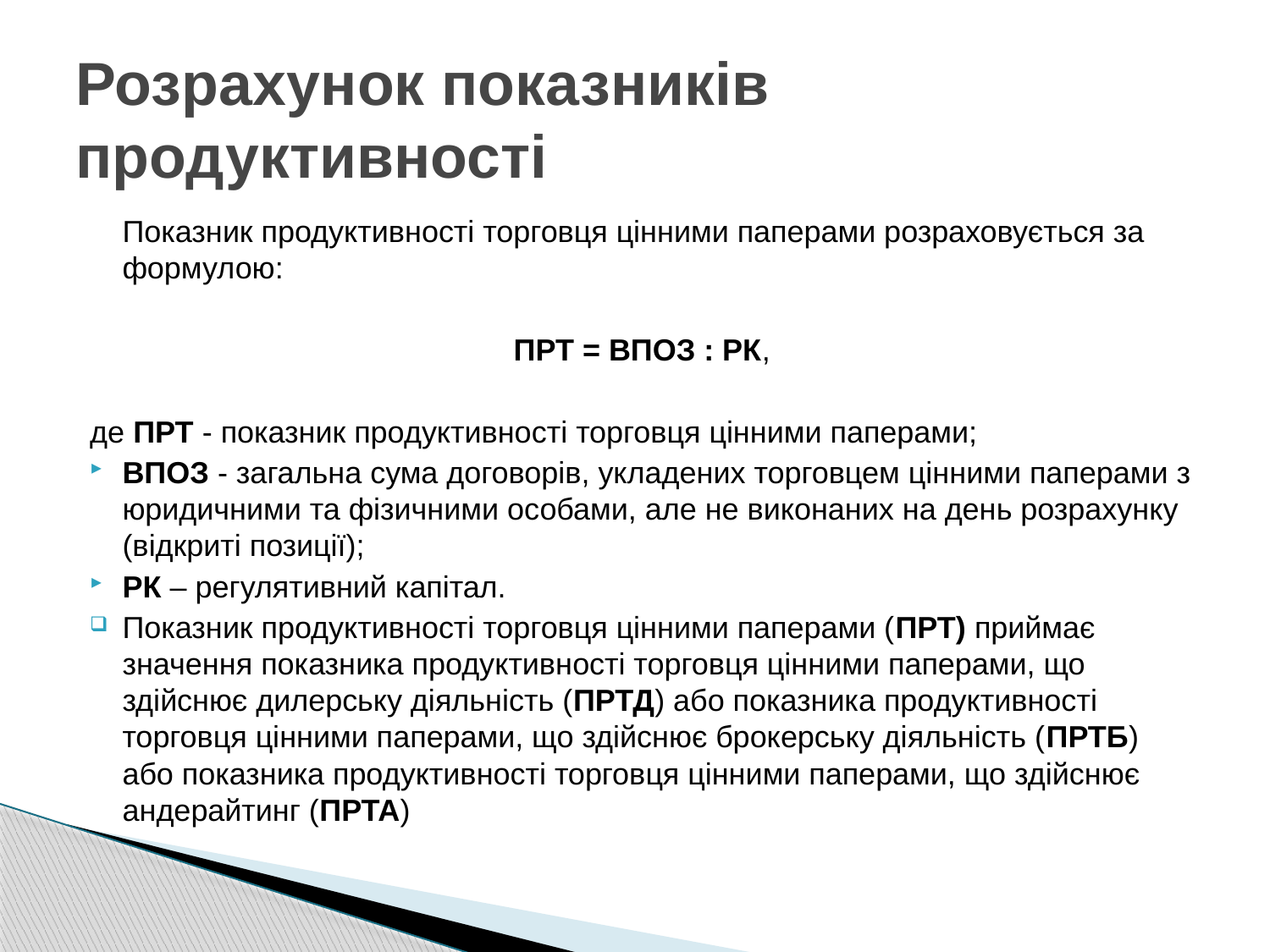

# Розрахунок показників продуктивності
	Показник продуктивності торговця цінними паперами розраховується за формулою:

ПРТ = ВПОЗ : РК,

де ПРТ - показник продуктивності торговця цінними паперами;
ВПОЗ - загальна сума договорів, укладених торговцем цінними паперами з юридичними та фізичними особами, але не виконаних на день розрахунку (відкриті позиції);
РК – регулятивний капітал.
Показник продуктивності торговця цінними паперами (ПРТ) приймає значення показника продуктивності торговця цінними паперами, що здійснює дилерську діяльність (ПРТД) або показника продуктивності торговця цінними паперами, що здійснює брокерську діяльність (ПРТБ) або показника продуктивності торговця цінними паперами, що здійснює андерайтинг (ПРТА)